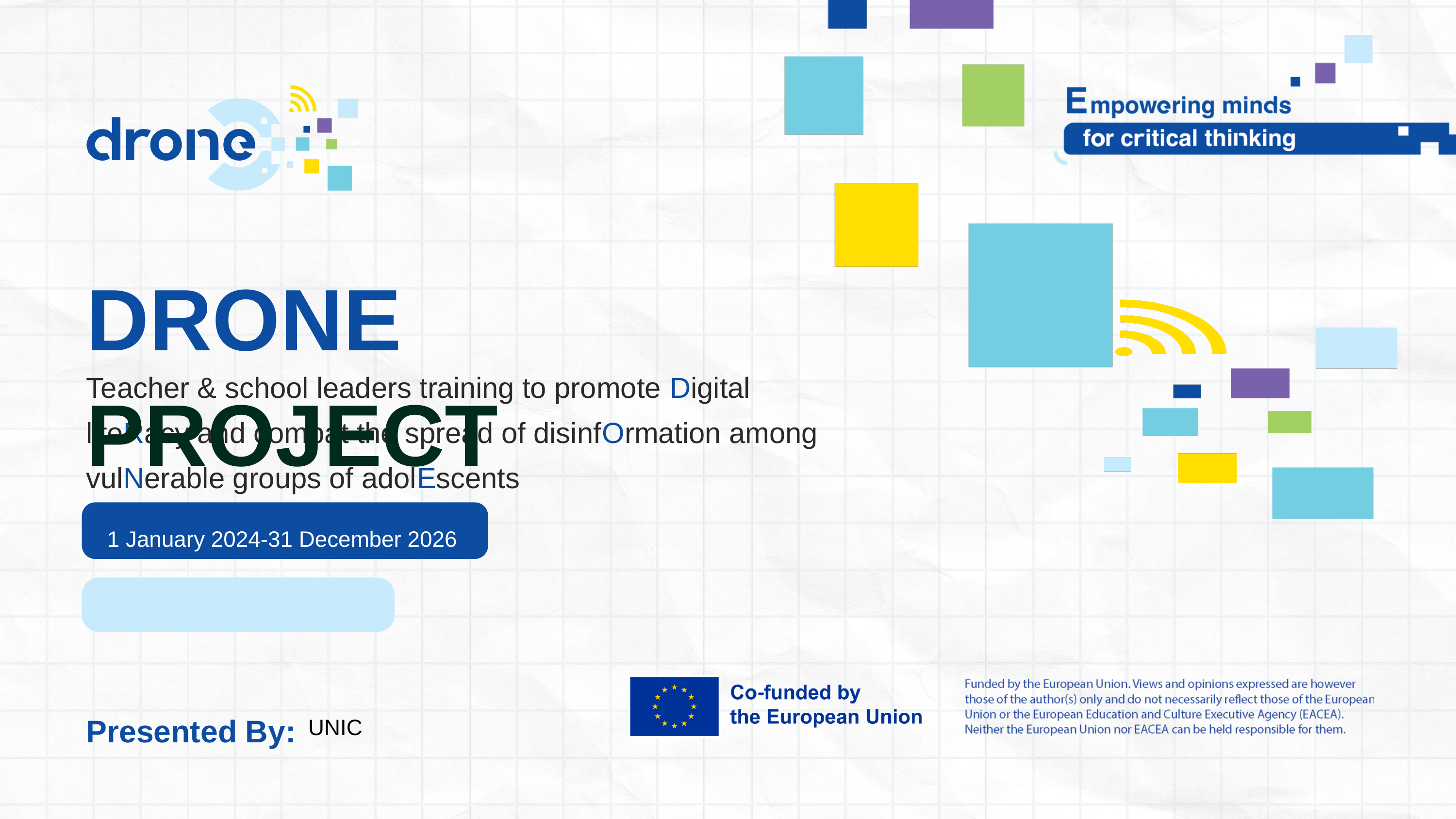

DRONE PROJECT
Teacher & school leaders training to promote Digital liteRacy and combat the spread of disinfOrmation among vulNerable groups of adolEscents

1 January 2024-31 December 2026

Presented By:
UNIC